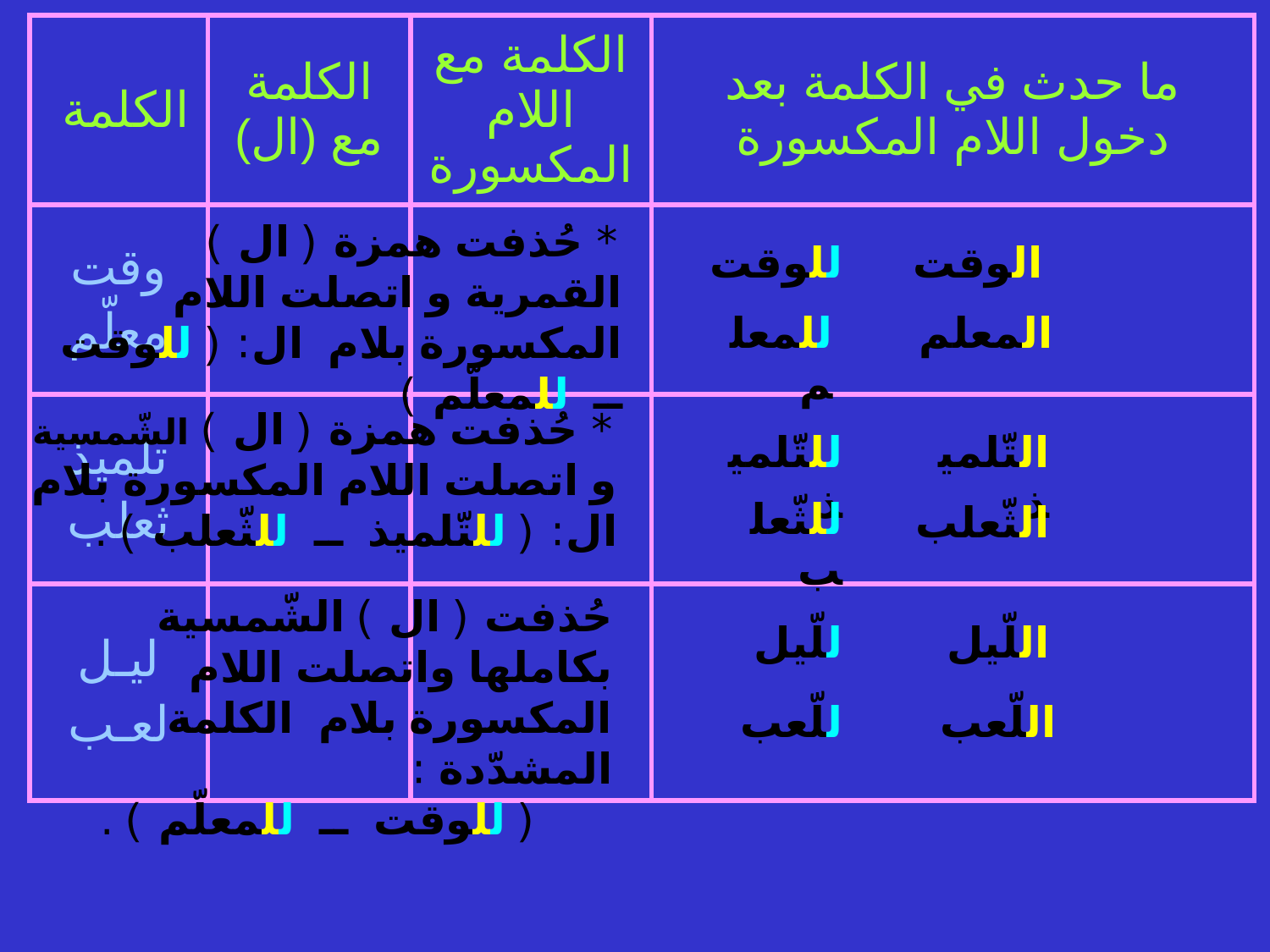

| الكلمة | الكلمة مع (ال) | الكلمة مع اللام المكسورة | ما حدث في الكلمة بعد دخول اللام المكسورة |
| --- | --- | --- | --- |
| وقت معلّم |  |  |  |
| تلميذ ثعلب |  |  |  |
| ليـل لعـب |  |  |  |
* حُذفت همزة ( ال ) القمرية و اتصلت اللام المكسورة بلام  ال: ( للوقت  ــ  للمعلّم )
للوقت
الوقت
للمعلم
المعلم
* حُذفت همزة ( ال ) الشّمسية و اتصلت اللام المكسورة بلام  ال: ( للتّلميذ  ــ  للثّعلب ) .
التّلميذ
للتّلميذ
للثّعلب
الثّعلب
حُذفت ( ال ) الشّمسية بكاملها واتصلت اللام المكسورة بلام  الكلمة المشدّدة :
      ( للوقت  ــ  للمعلّم ) .
للّيل
اللّيل
للّعب
اللّعب